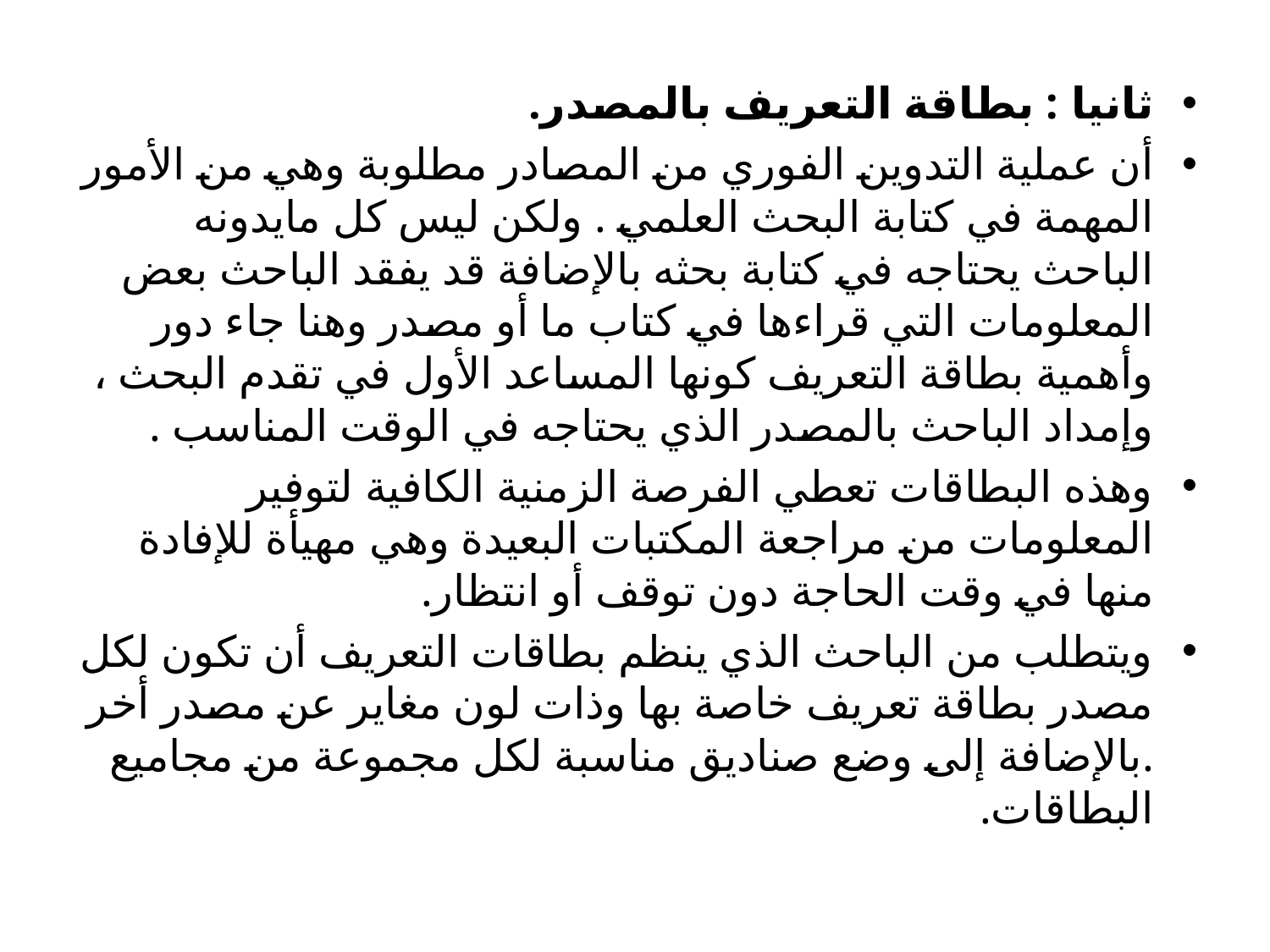

ثانيا : بطاقة التعريف بالمصدر.
أن عملية التدوين الفوري من المصادر مطلوبة وهي من الأمور المهمة في كتابة البحث العلمي . ولكن ليس كل مايدونه الباحث يحتاجه في كتابة بحثه بالإضافة قد يفقد الباحث بعض المعلومات التي قراءها في كتاب ما أو مصدر وهنا جاء دور وأهمية بطاقة التعريف كونها المساعد الأول في تقدم البحث ، وإمداد الباحث بالمصدر الذي يحتاجه في الوقت المناسب .
وهذه البطاقات تعطي الفرصة الزمنية الكافية لتوفير المعلومات من مراجعة المكتبات البعيدة وهي مهيأة للإفادة منها في وقت الحاجة دون توقف أو انتظار.
ويتطلب من الباحث الذي ينظم بطاقات التعريف أن تكون لكل مصدر بطاقة تعريف خاصة بها وذات لون مغاير عن مصدر أخر .بالإضافة إلى وضع صناديق مناسبة لكل مجموعة من مجاميع البطاقات.